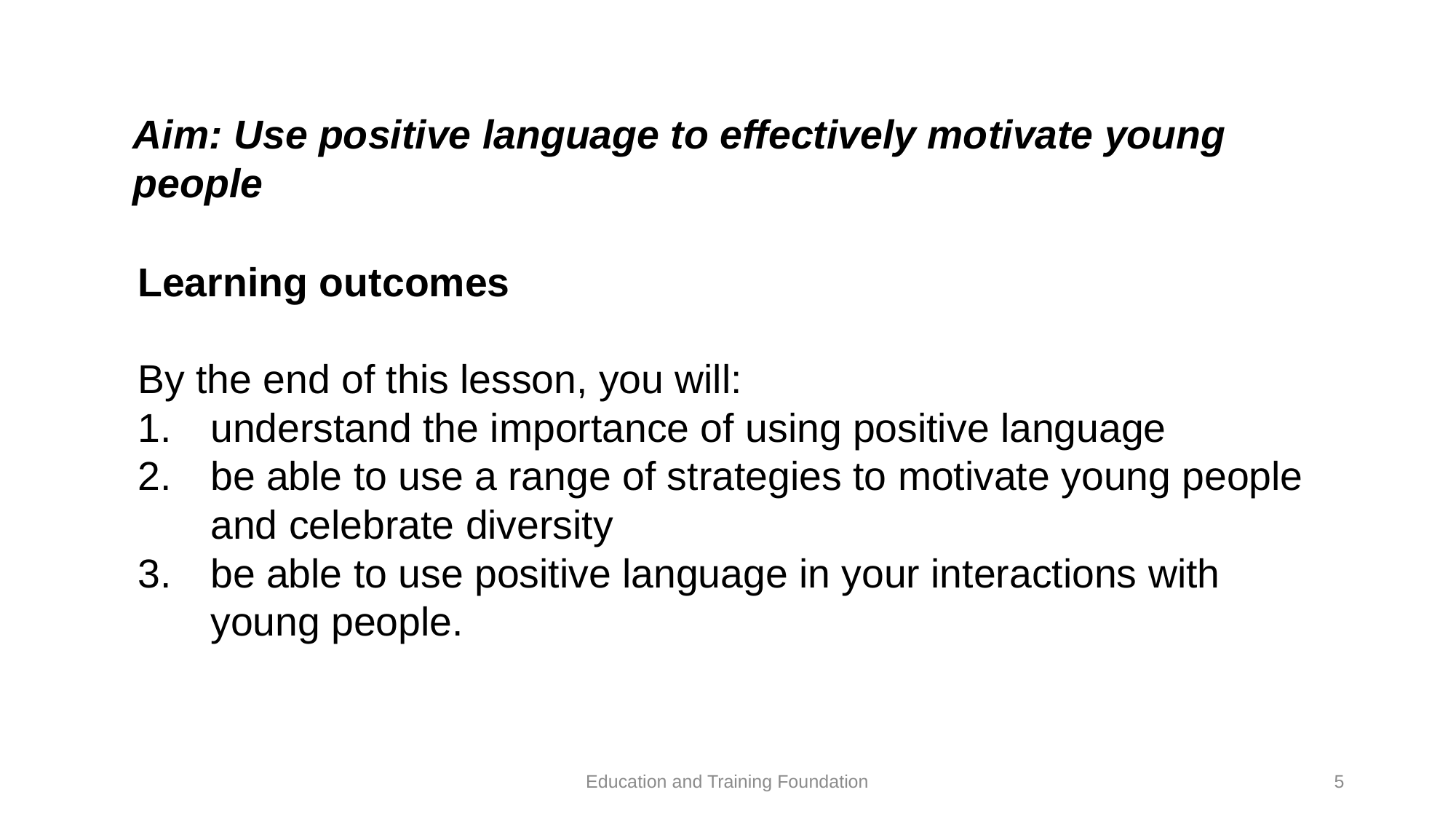

#
Aim: Use positive language to effectively motivate young people
Learning outcomes

By the end of this lesson, you will:
understand the importance of using positive language
be able to use a range of strategies to motivate young people and celebrate diversity
be able to use positive language in your interactions with young people.
Education and Training Foundation
5